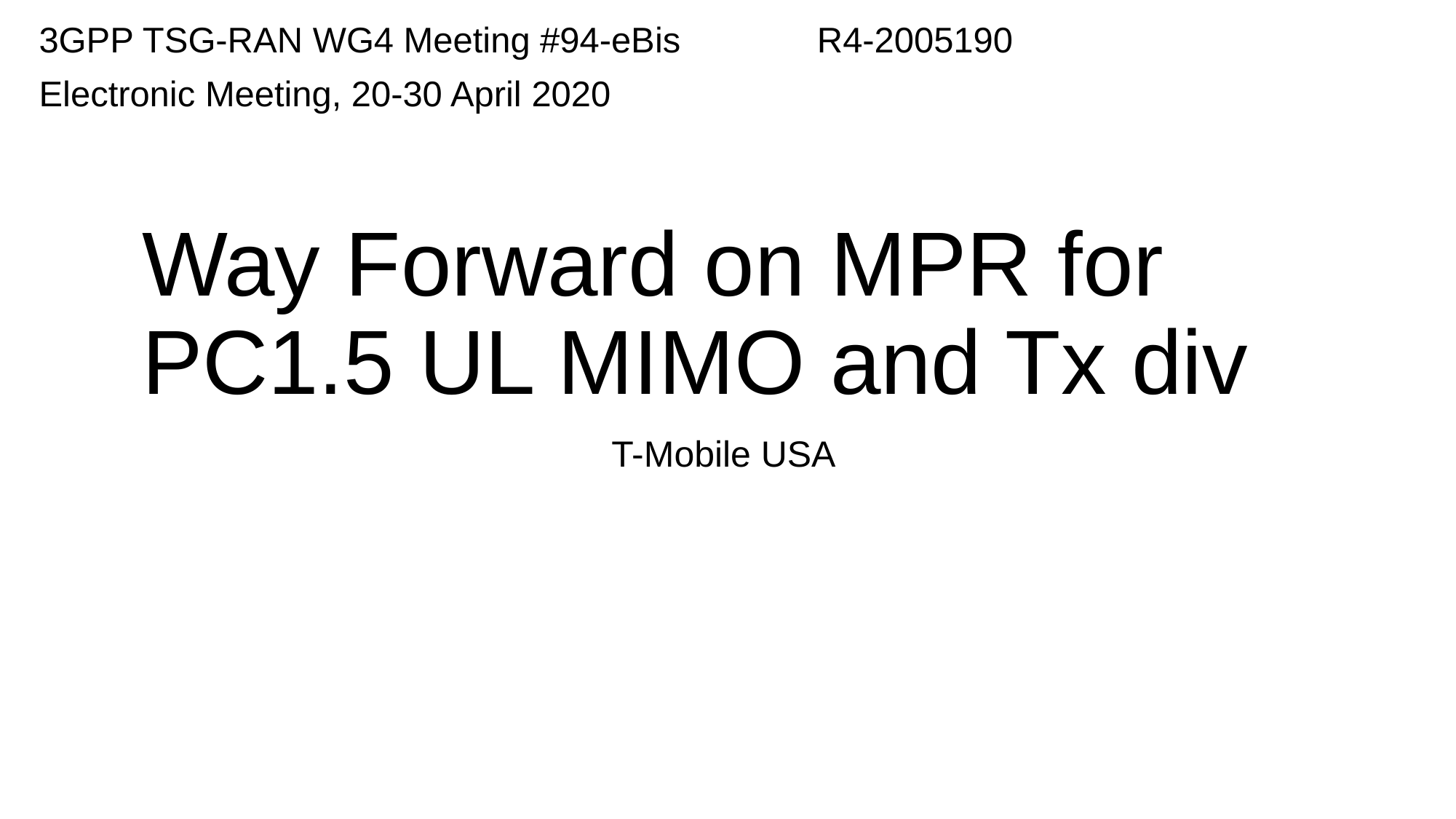

3GPP TSG-RAN WG4 Meeting #94-eBis					   R4-2005190
Electronic Meeting, 20-30 April 2020
# Way Forward on MPR for PC1.5 UL MIMO and Tx div
T-Mobile USA